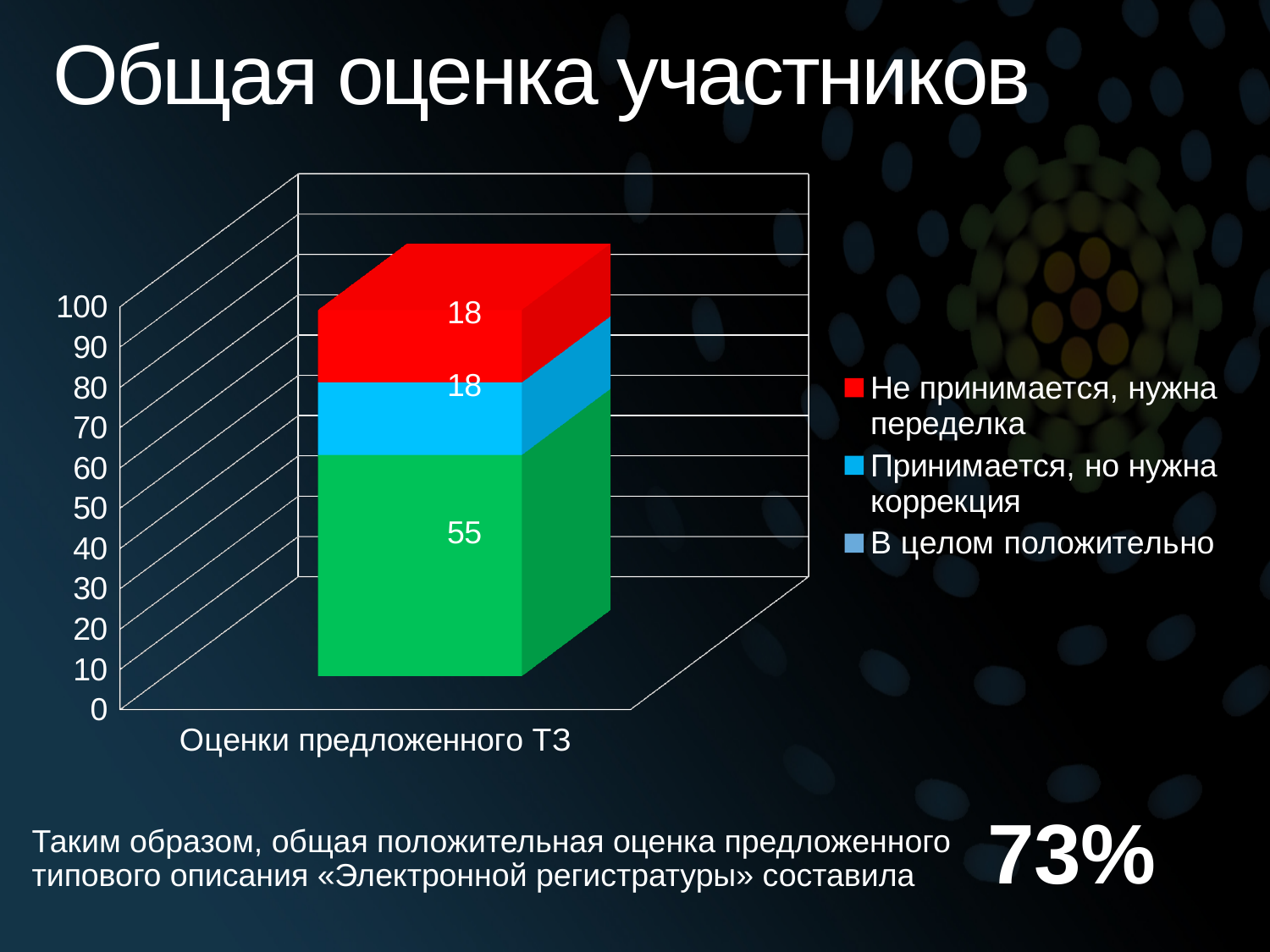

# Общая оценка участников

[unsupported chart]

73%
Таким образом, общая положительная оценка предложенного типового описания «Электронной регистратуры» составила